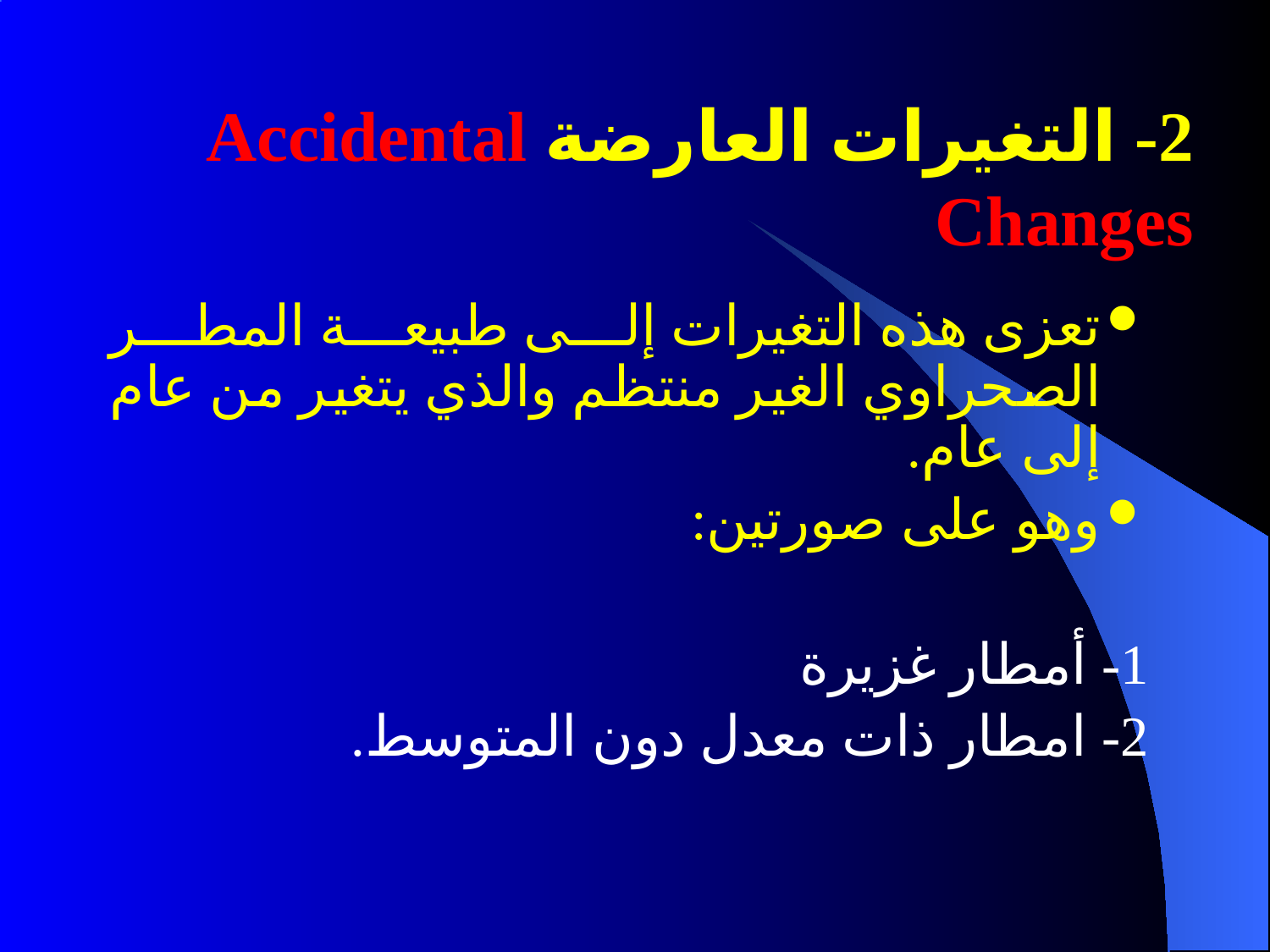

2- التغيرات العارضة Accidental Changes

تعزى هذه التغيرات إلى طبيعة المطر الصحراوي الغير منتظم والذي يتغير من عام إلى عام.
وهو على صورتين:

1- أمطار غزيرة
2- امطار ذات معدل دون المتوسط.